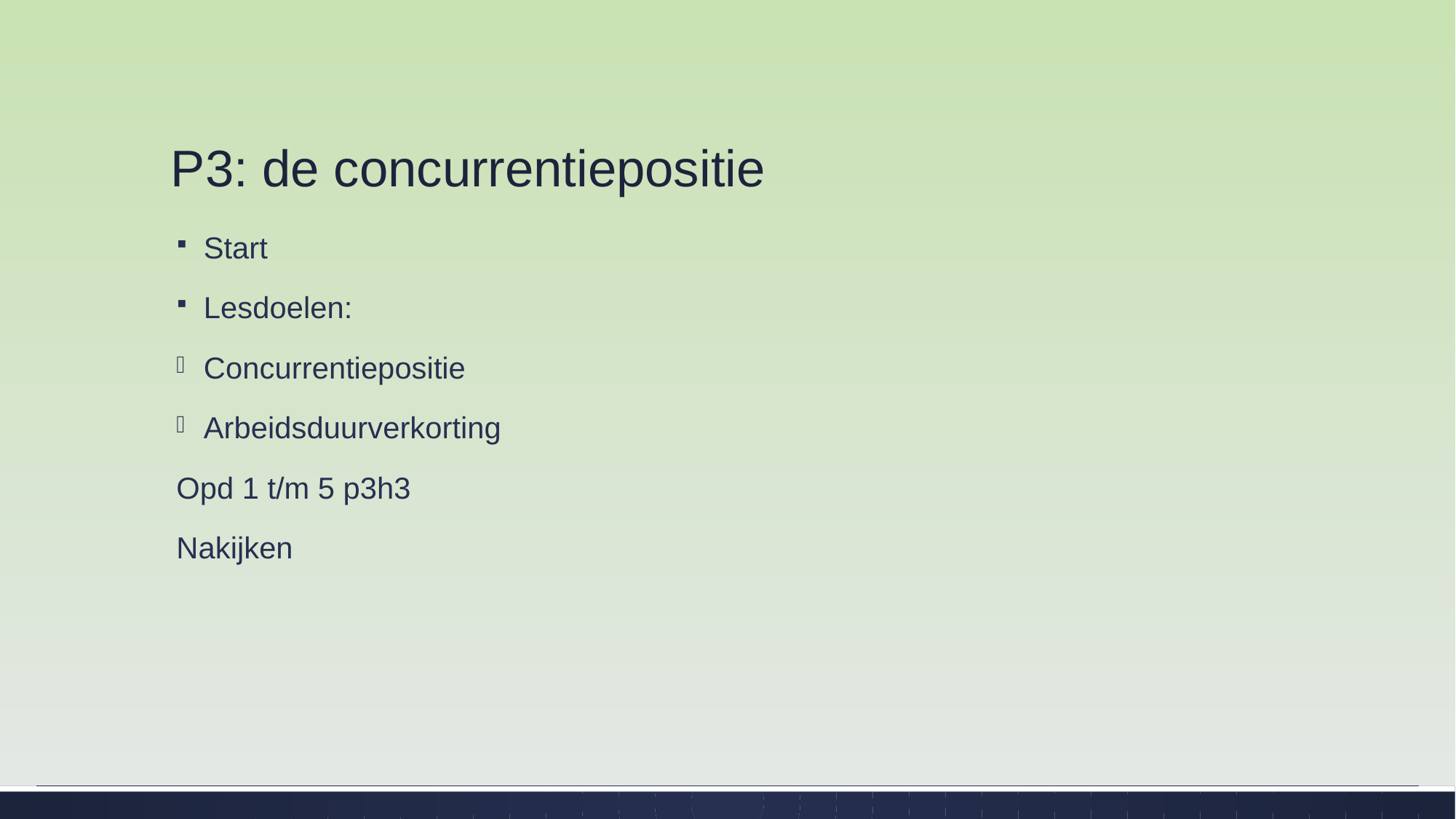

# P3: de concurrentiepositie
Start
Lesdoelen:
Concurrentiepositie
Arbeidsduurverkorting
Opd 1 t/m 5 p3h3
Nakijken